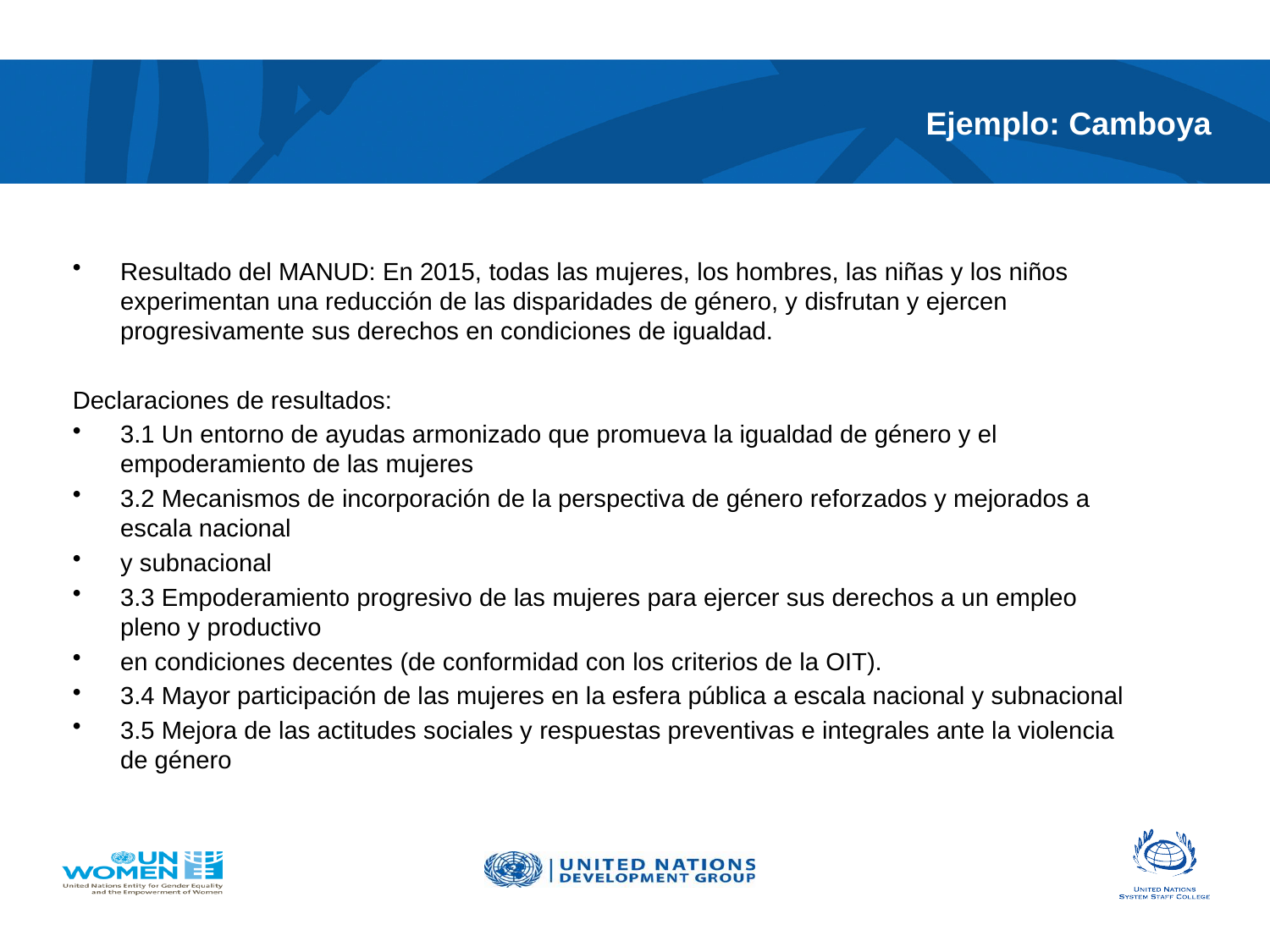

# Ejemplo: Camboya
Resultado del MANUD: En 2015, todas las mujeres, los hombres, las niñas y los niños experimentan una reducción de las disparidades de género, y disfrutan y ejercen progresivamente sus derechos en condiciones de igualdad.

Declaraciones de resultados:
3.1 Un entorno de ayudas armonizado que promueva la igualdad de género y el empoderamiento de las mujeres
3.2 Mecanismos de incorporación de la perspectiva de género reforzados y mejorados a escala nacional
y subnacional
3.3 Empoderamiento progresivo de las mujeres para ejercer sus derechos a un empleo pleno y productivo
en condiciones decentes (de conformidad con los criterios de la OIT).
3.4 Mayor participación de las mujeres en la esfera pública a escala nacional y subnacional
3.5 Mejora de las actitudes sociales y respuestas preventivas e integrales ante la violencia de género